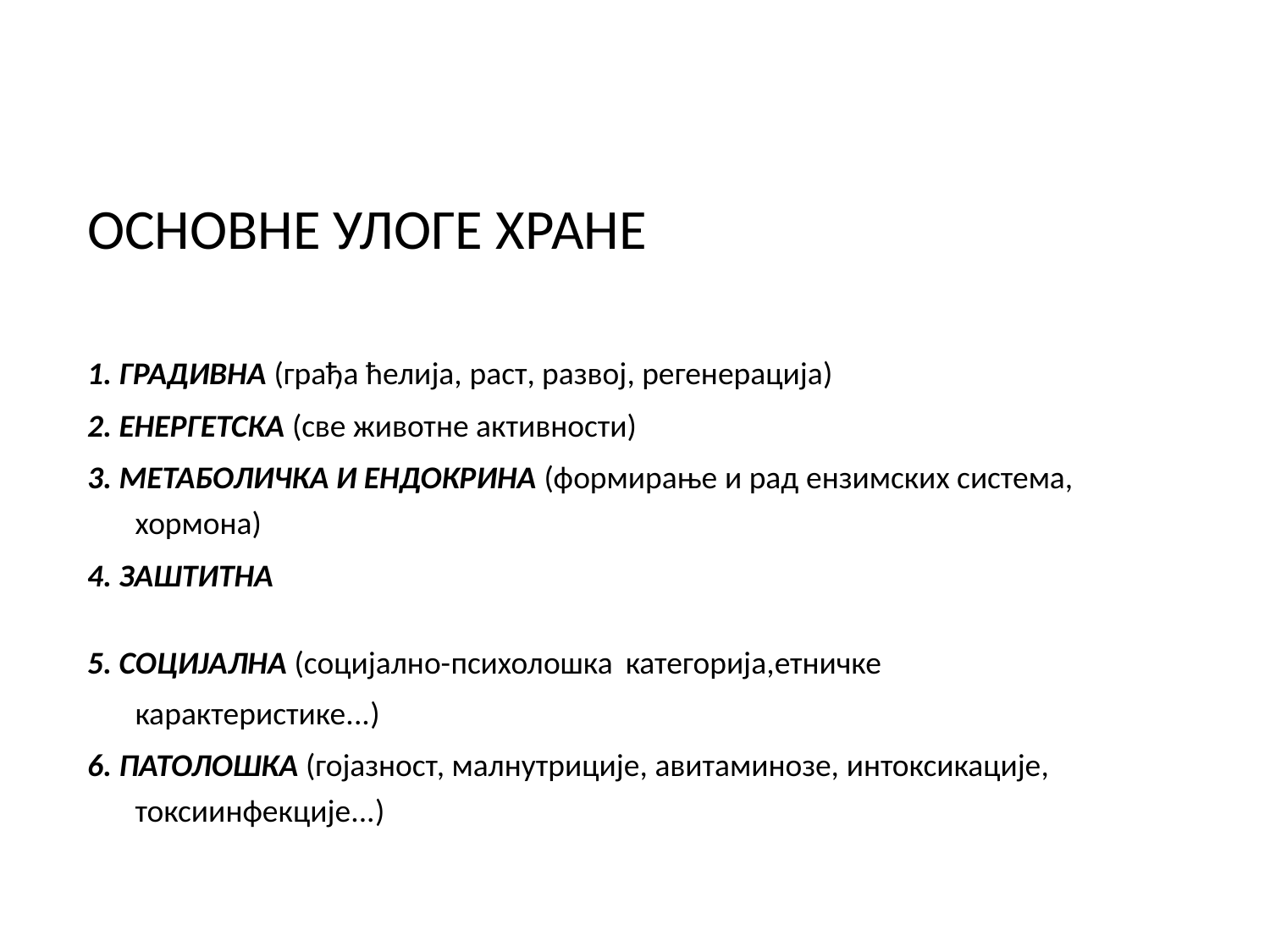

ОСНОВНЕ УЛОГЕ ХРАНЕ

1. ГРАДИВНА (грађа ћелија, раст, развој, регенерација)
2. ЕНЕРГЕТСКА (све животне активности)
3. МЕТАБОЛИЧКА И ЕНДОКРИНА (формирање и рад ензимских система, хормона)
4. ЗАШТИТНА
5. СОЦИЈАЛНА (социјално-психолошка категорија,етничке карактеристике...)
6. ПАТОЛОШКА (гојазност, малнутриције, авитаминозе, интоксикације, токсиинфекције...)